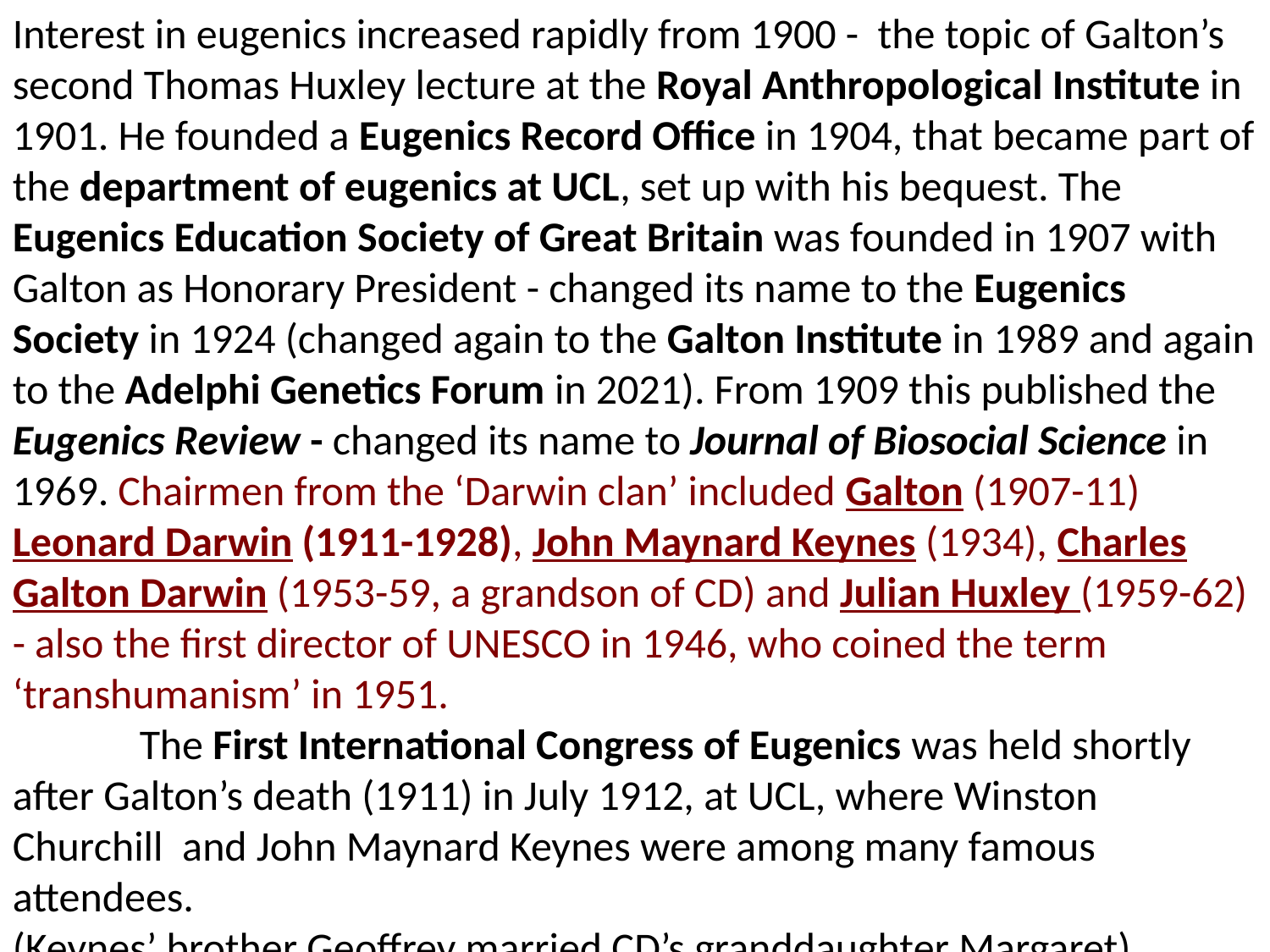

Interest in eugenics increased rapidly from 1900 -  the topic of Galton’s second Thomas Huxley lecture at the Royal Anthropological Institute in 1901. He founded a Eugenics Record Office in 1904, that became part of the department of eugenics at UCL, set up with his bequest. The Eugenics Education Society of Great Britain was founded in 1907 with Galton as Honorary President - changed its name to the Eugenics Society in 1924 (changed again to the Galton Institute in 1989 and again to the Adelphi Genetics Forum in 2021). From 1909 this published the Eugenics Review - changed its name to Journal of Biosocial Science in 1969. Chairmen from the ‘Darwin clan’ included Galton (1907-11) Leonard Darwin (1911-1928), John Maynard Keynes (1934), Charles Galton Darwin (1953-59, a grandson of CD) and Julian Huxley (1959-62) - also the first director of UNESCO in 1946, who coined the term ‘transhumanism’ in 1951.
	The First International Congress of Eugenics was held shortly after Galton’s death (1911) in July 1912, at UCL, where Winston Churchill  and John Maynard Keynes were among many famous attendees.
(Keynes’ brother Geoffrey married CD’s granddaughter Margaret)